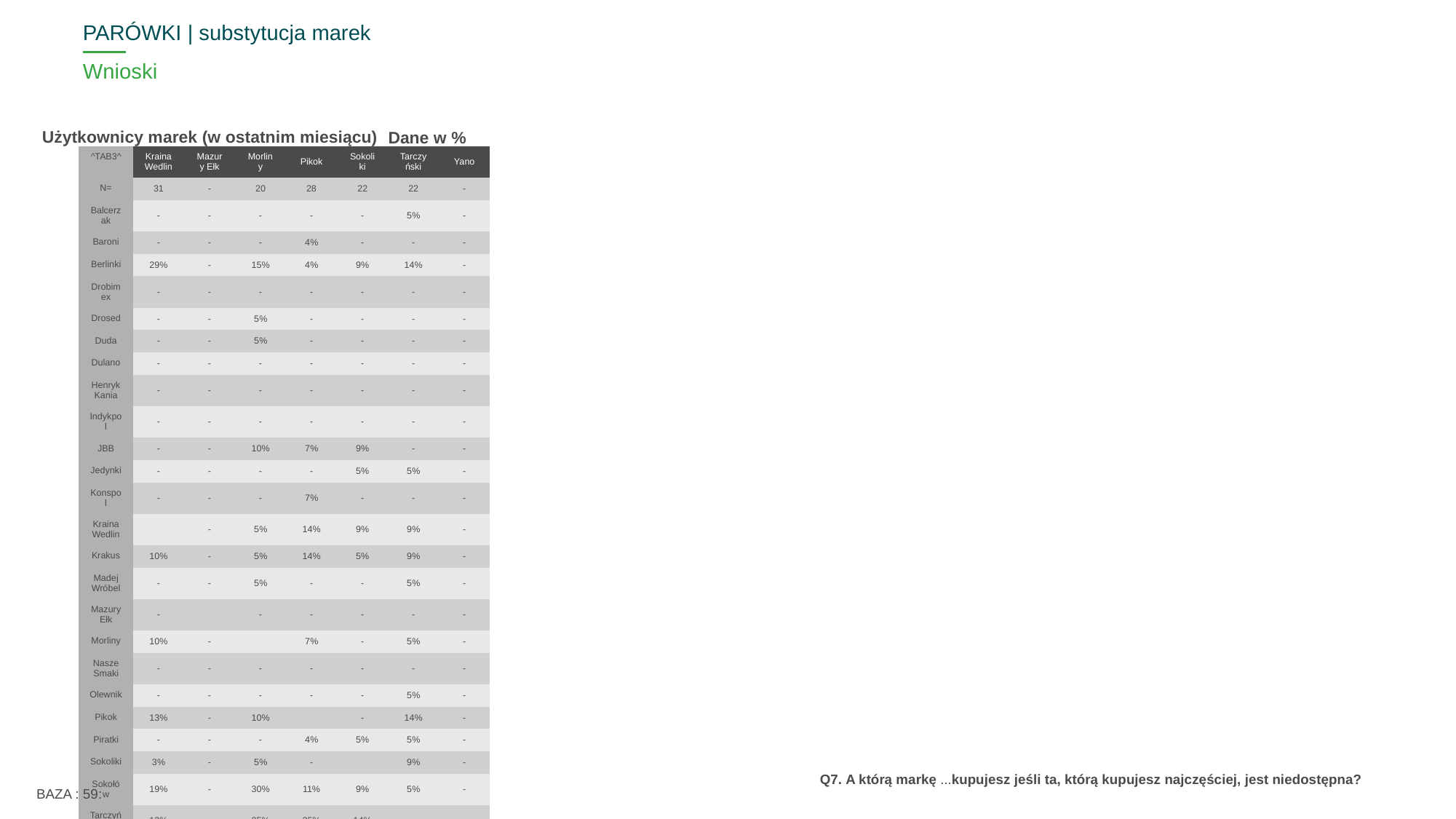

PARÓWKI | substytucja marek
# Wnioski
Użytkownicy marek (w ostatnim miesiącu)
Dane w %
| ^TAB3^ | Kraina Wedlin | Mazury Ełk | Morliny | Pikok | Sokoliki | Tarczyński | Yano |
| --- | --- | --- | --- | --- | --- | --- | --- |
| N= | 31 | - | 20 | 28 | 22 | 22 | - |
| Balcerzak | - | - | - | - | - | 5% | - |
| Baroni | - | - | - | 4% | - | - | - |
| Berlinki | 29% | - | 15% | 4% | 9% | 14% | - |
| Drobimex | - | - | - | - | - | - | - |
| Drosed | - | - | 5% | - | - | - | - |
| Duda | - | - | 5% | - | - | - | - |
| Dulano | - | - | - | - | - | - | - |
| Henryk Kania | - | - | - | - | - | - | - |
| Indykpol | - | - | - | - | - | - | - |
| JBB | - | - | 10% | 7% | 9% | - | - |
| Jedynki | - | - | - | - | 5% | 5% | - |
| Konspol | - | - | - | 7% | - | - | - |
| Kraina Wedlin |  | - | 5% | 14% | 9% | 9% | - |
| Krakus | 10% | - | 5% | 14% | 5% | 9% | - |
| Madej Wróbel | - | - | 5% | - | - | 5% | - |
| Mazury Ełk | - |  | - | - | - | - | - |
| Morliny | 10% | - |  | 7% | - | 5% | - |
| Nasze Smaki | - | - | - | - | - | - | - |
| Olewnik | - | - | - | - | - | 5% | - |
| Pikok | 13% | - | 10% |  | - | 14% | - |
| Piratki | - | - | - | 4% | 5% | 5% | - |
| Sokoliki | 3% | - | 5% | - |  | 9% | - |
| Sokołów | 19% | - | 30% | 11% | 9% | 5% | - |
| Tarczyński | 13% | - | 25% | 25% | 14% |  | - |
| Yano | - | - | - | - | - | - |  |

BAZA : 59:
Q7. A którą markę ...kupujesz jeśli ta, którą kupujesz najczęściej, jest niedostępna?